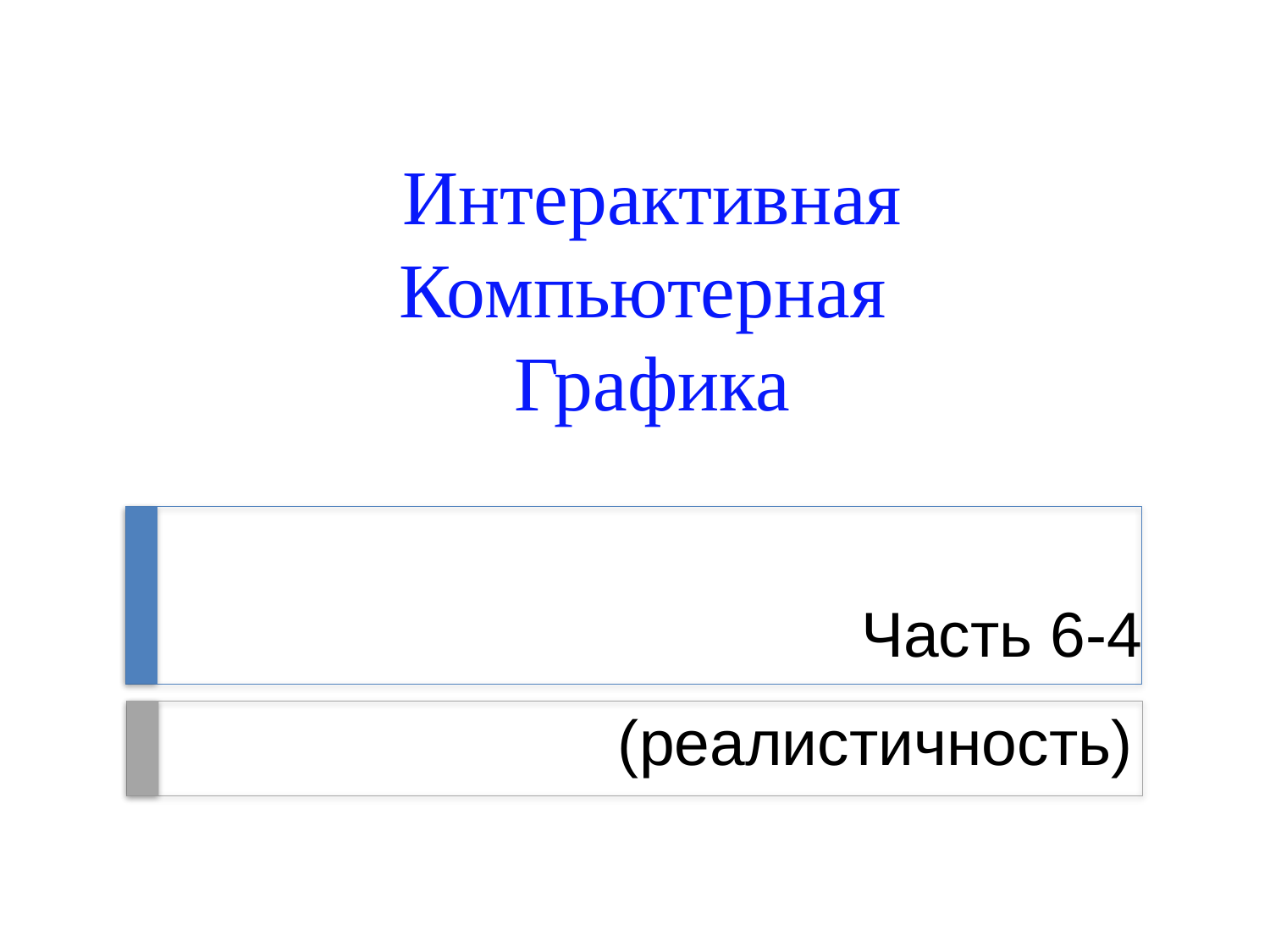

Интерактивная
Компьютерная
Графика
Часть 6-4
# (реалистичность)